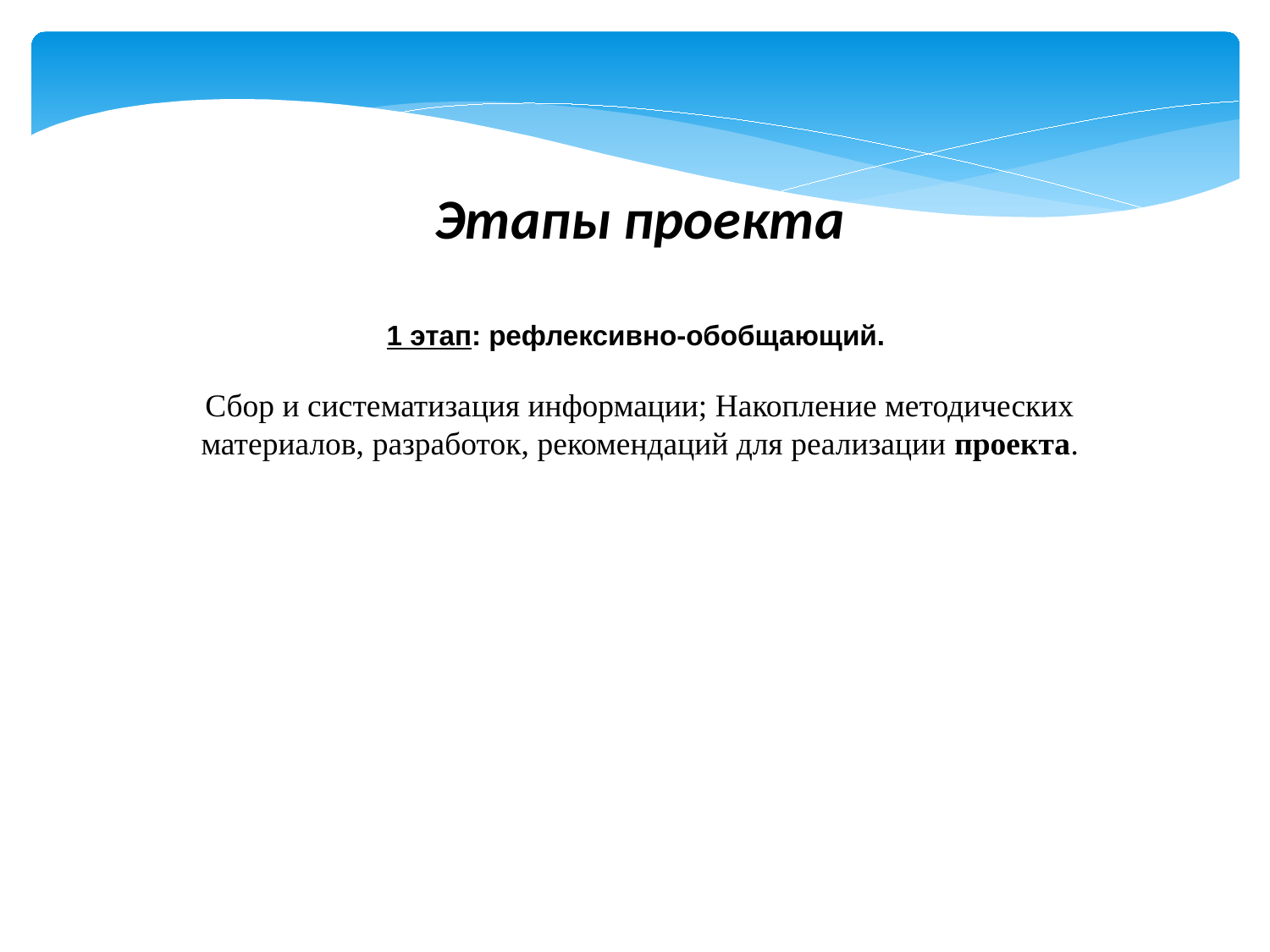

Этапы проекта

1 этап: рефлексивно-обобщающий.

Сбор и систематизация информации; Накопление методических материалов, разработок, рекомендаций для реализации проекта.